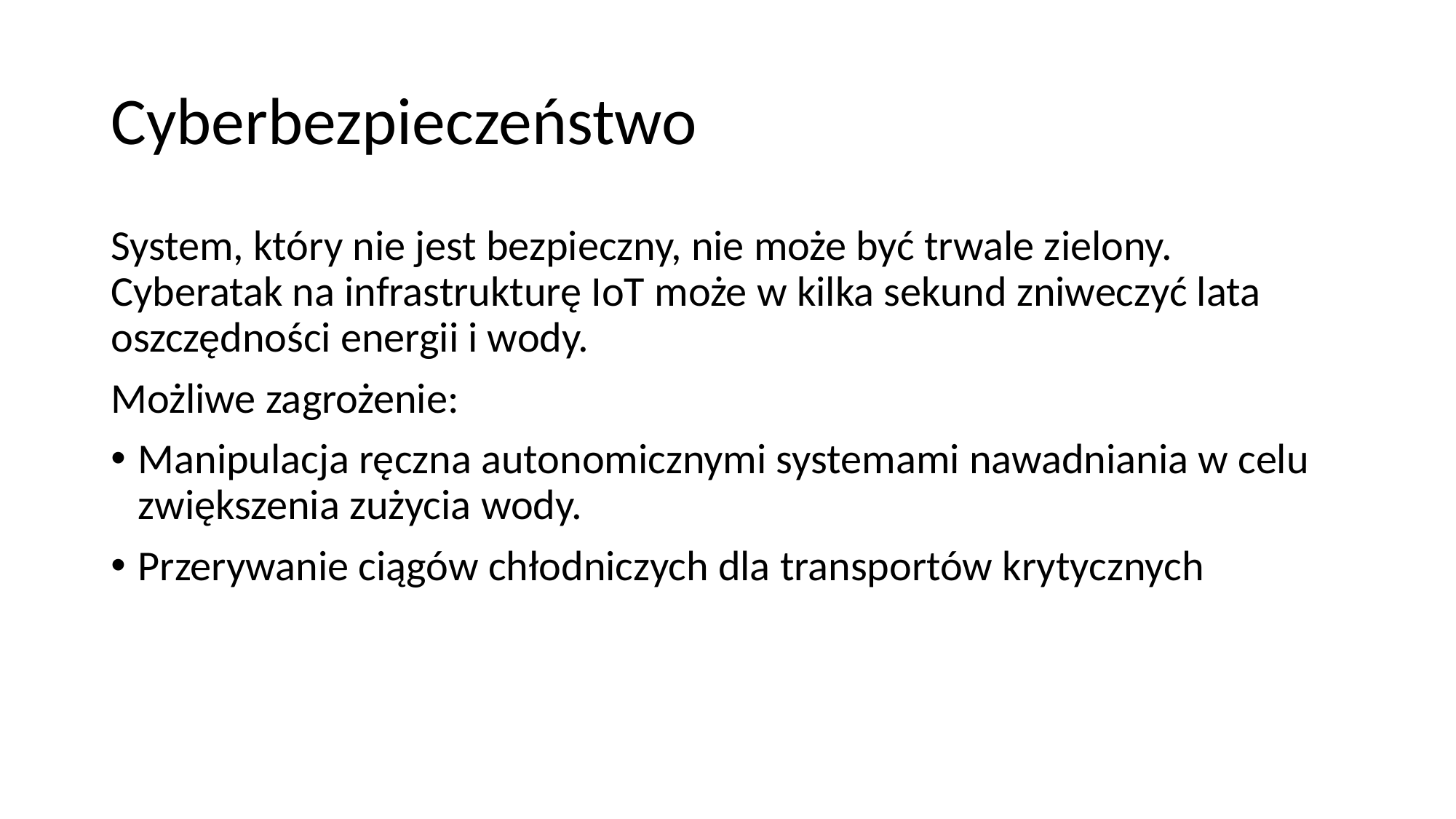

# Cyberbezpieczeństwo
System, który nie jest bezpieczny, nie może być trwale zielony. Cyberatak na infrastrukturę IoT może w kilka sekund zniweczyć lata oszczędności energii i wody.
Możliwe zagrożenie:
Manipulacja ręczna autonomicznymi systemami nawadniania w celu zwiększenia zużycia wody.
Przerywanie ciągów chłodniczych dla transportów krytycznych